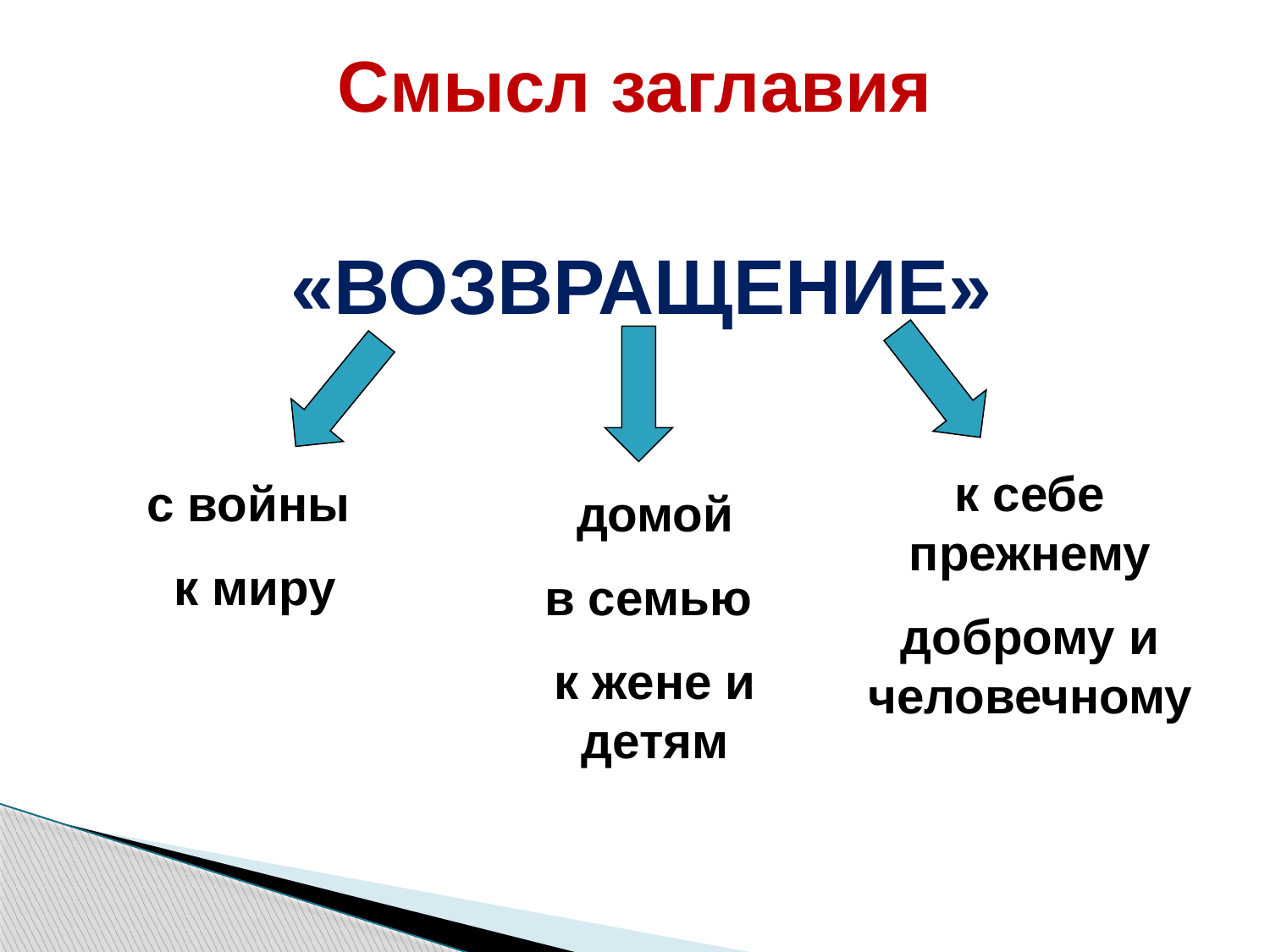

# Смысл заглавия

               «ВОЗВРАЩЕНИЕ»

к себе прежнему
доброму и человечному
с войны
к миру
домой
в семью
к жене и детям